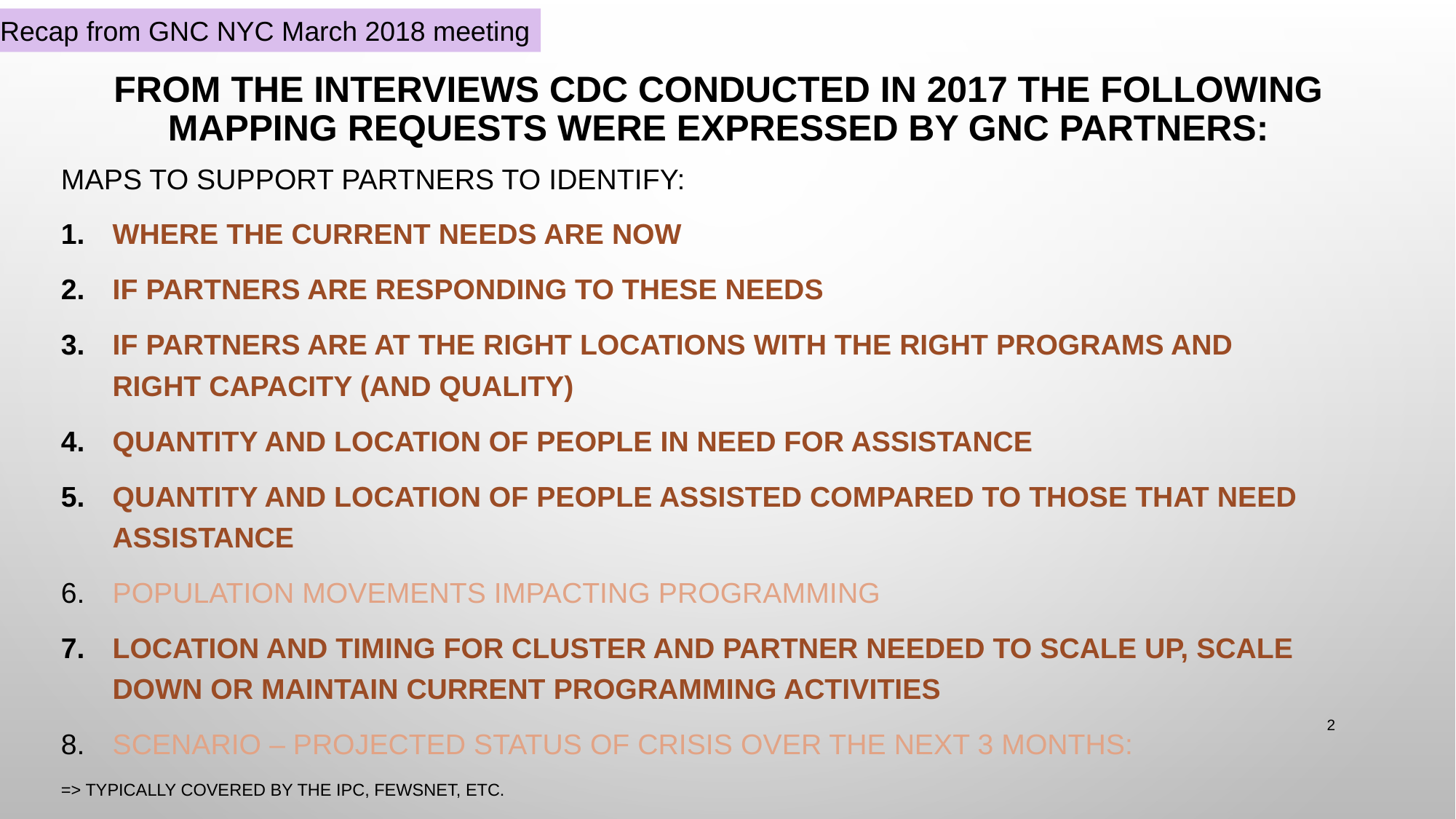

Recap from GNC NYC March 2018 meeting
# From the interviews CDC conducted in 2017 the following mapping requests were expressed by GNC partners:
Maps to support partners to identify:
Where the current needs are now
If partners are responding to these needs
If partners are at the right locations with the right programs and right capacity (and quality)
Quantity and location of people in need for assistance
Quantity and location of people assisted compared to those that need assistance
Population movements impacting programming
Location and timing for cluster and partner needed to scale up, scale down or maintain current programming activities
Scenario – projected status of crisis over the next 3 months:
=> typically covered by the IPC, FEWSNET, etc.

2